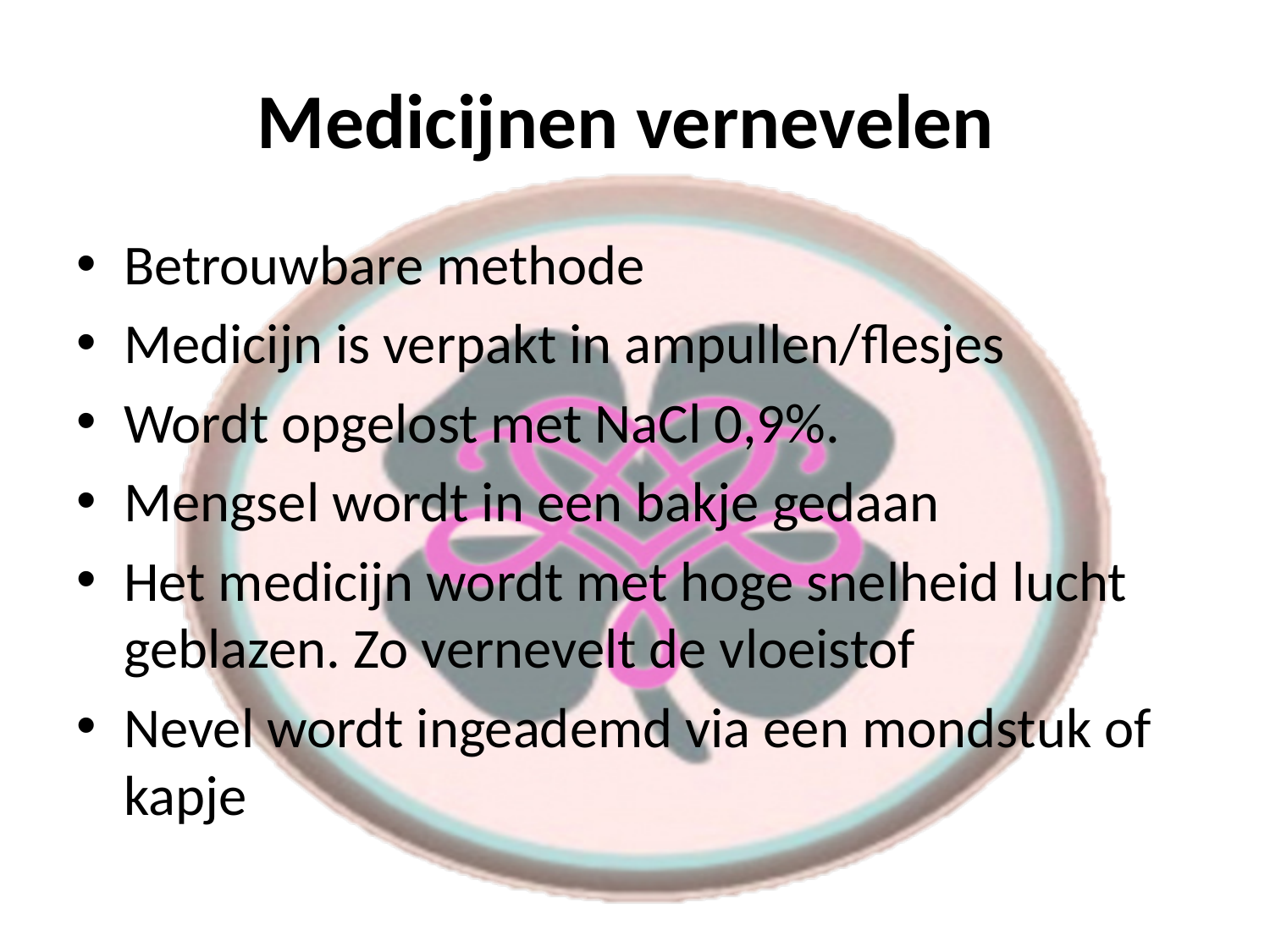

# Medicijnen vernevelen
Betrouwbare methode
Medicijn is verpakt in ampullen/flesjes
Wordt opgelost met NaCl 0,9%.
Mengsel wordt in een bakje gedaan
Het medicijn wordt met hoge snelheid lucht  geblazen. Zo vernevelt de vloeistof
Nevel wordt ingeademd via een mondstuk of kapje